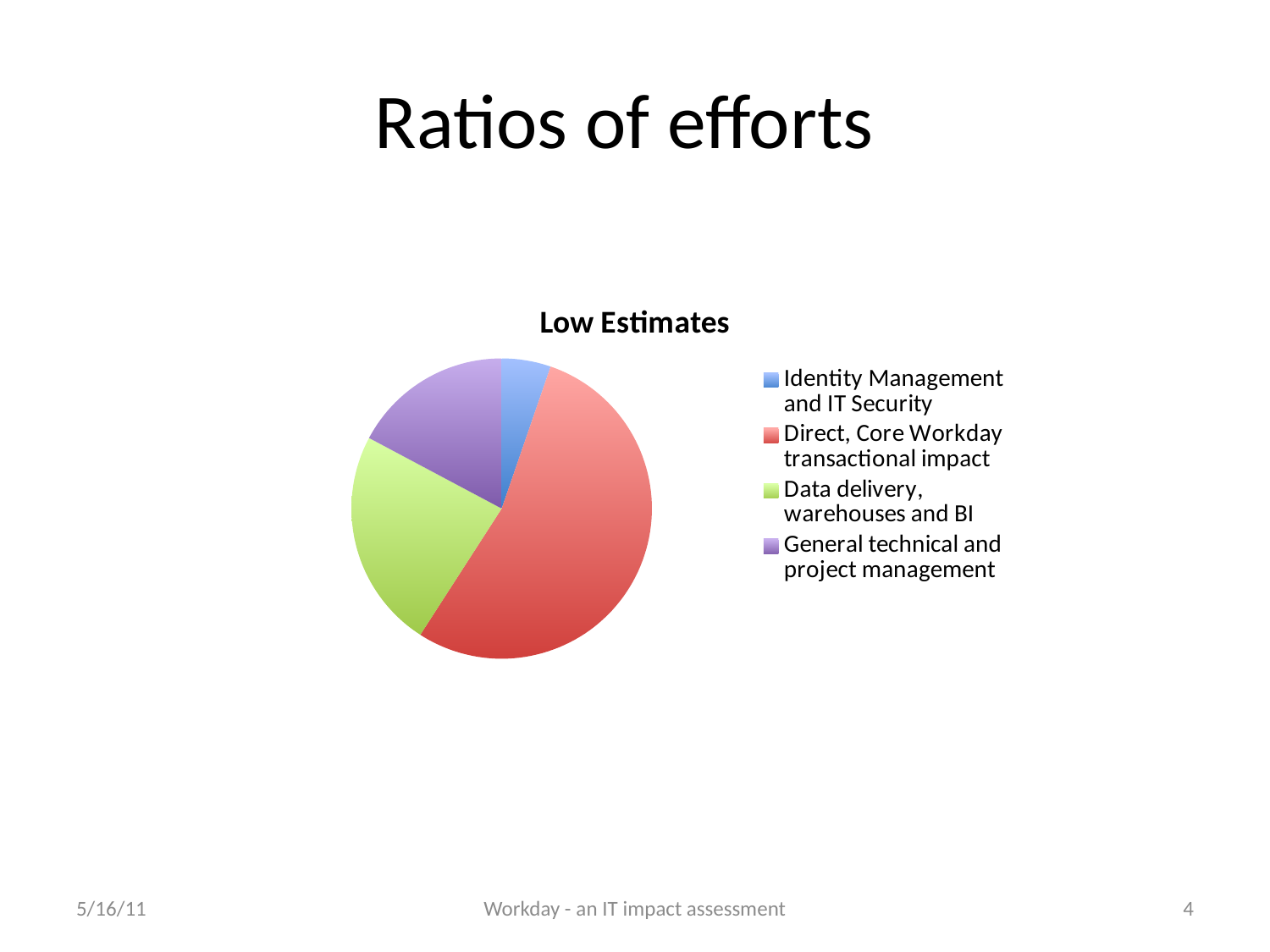

Ratios of efforts

### Chart:

| Category |  |
|---|---|
| Identity Management and IT Security | 87000.0 |
| Direct, Core Workday transactional impact | 886500.0 |
| Data delivery, warehouses and BI | 390000.0 |
| General technical and project management | 283500.0 |
5/16/11
Workday - an IT impact assessment
4